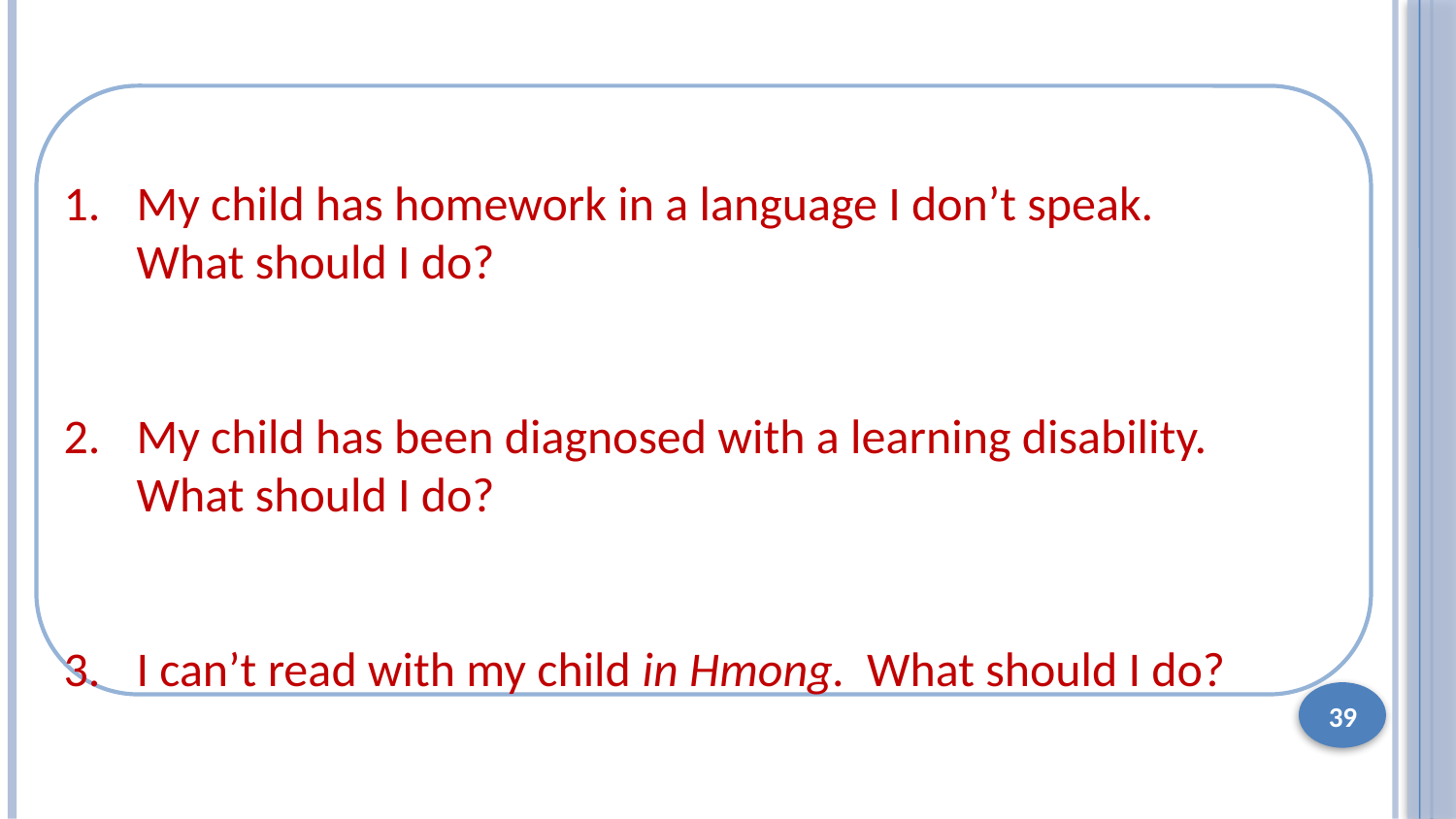

My child has homework in a language I don’t speak.
What should I do?

My child has been diagnosed with a learning disability.
What should I do?
I can’t read with my child in Hmong.  What should I do?

39